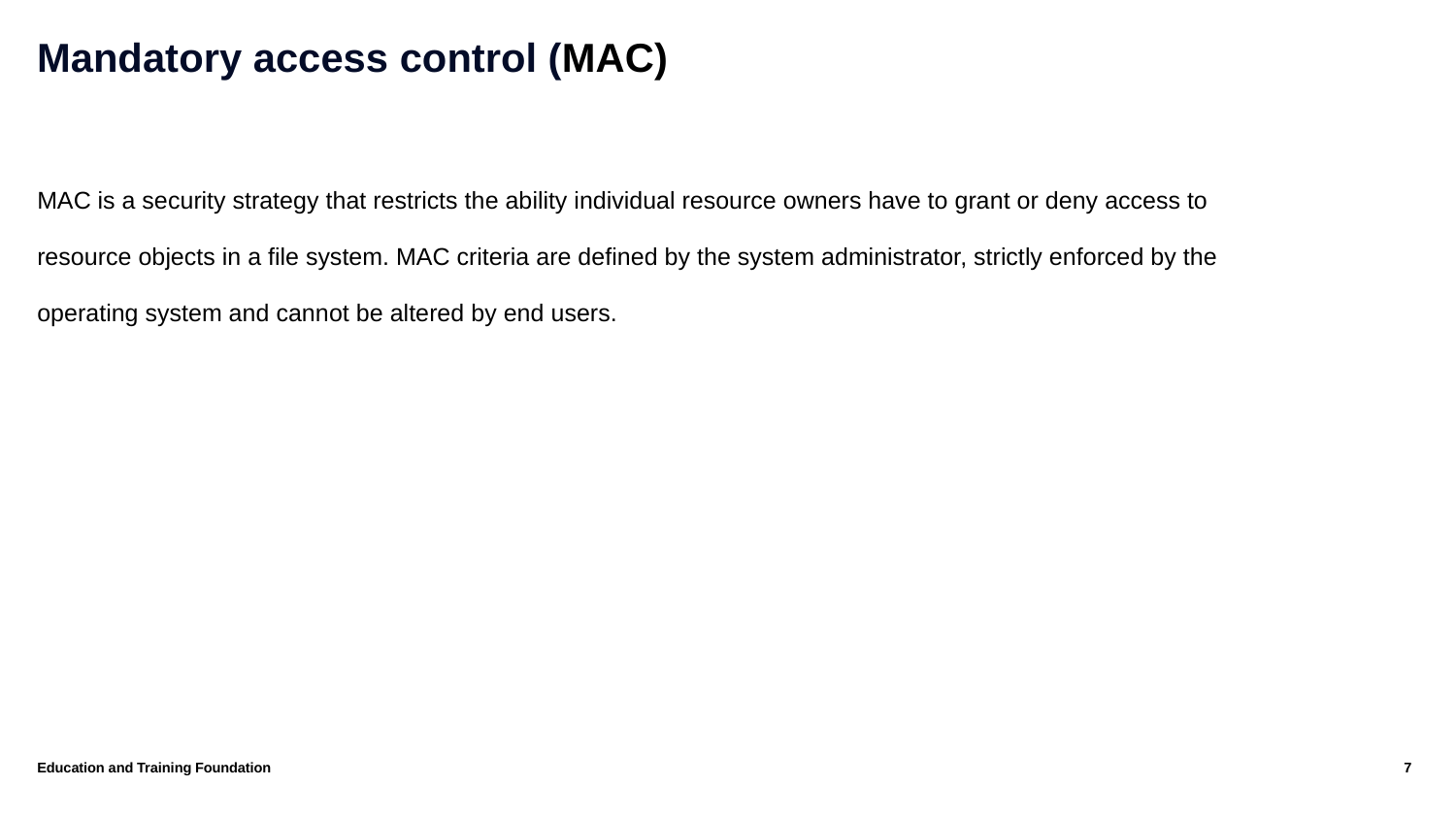

# Mandatory access control (MAC)
MAC is a security strategy that restricts the ability individual resource owners have to grant or deny access to resource objects in a file system. MAC criteria are defined by the system administrator, strictly enforced by the operating system and cannot be altered by end users.
Education and Training Foundation
7